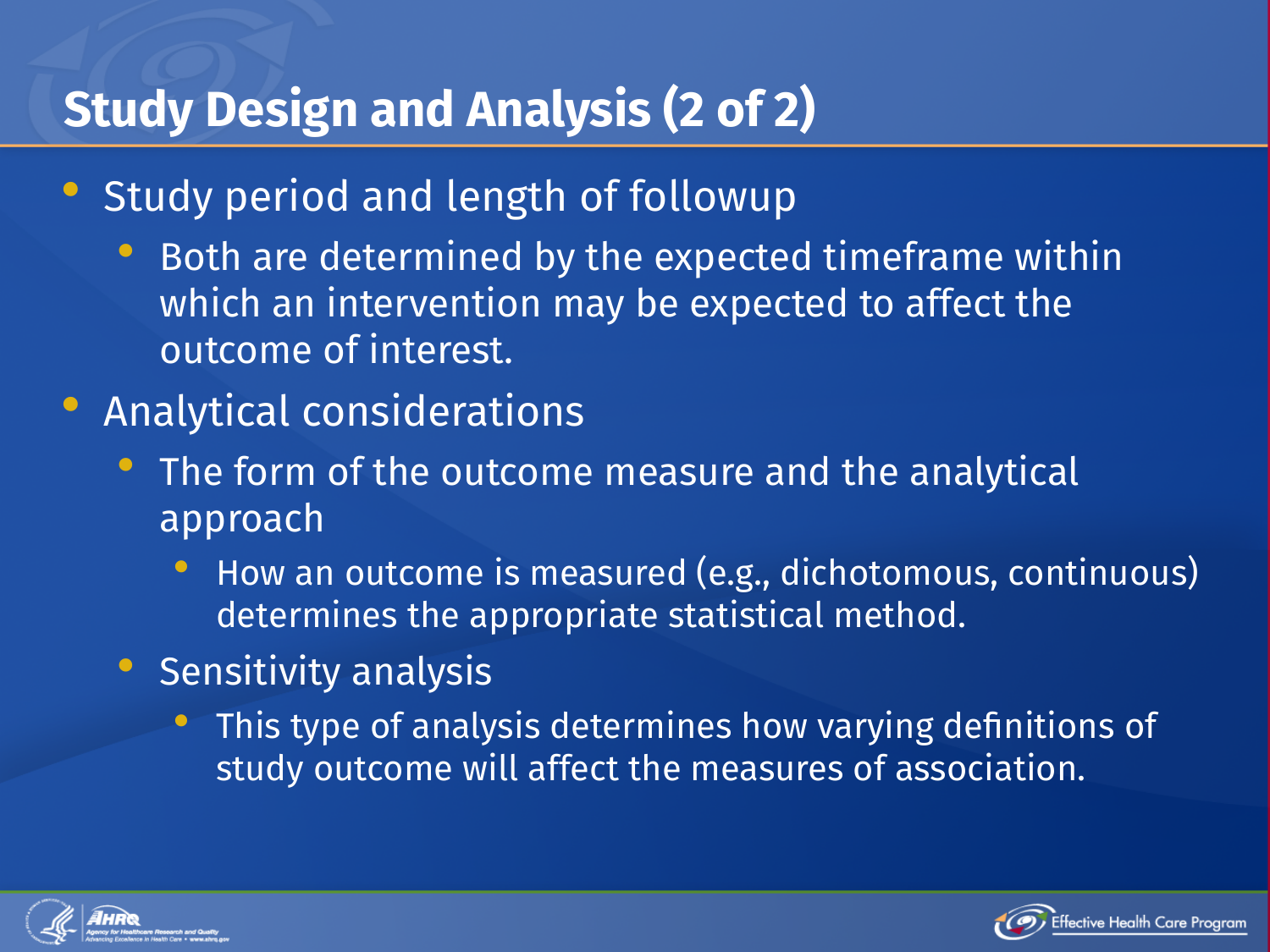

# Study Design and Analysis (2 of 2)
Study period and length of followup
Both are determined by the expected timeframe within which an intervention may be expected to affect the outcome of interest.
Analytical considerations
The form of the outcome measure and the analytical approach
How an outcome is measured (e.g., dichotomous, continuous) determines the appropriate statistical method.
Sensitivity analysis
This type of analysis determines how varying definitions of study outcome will affect the measures of association.